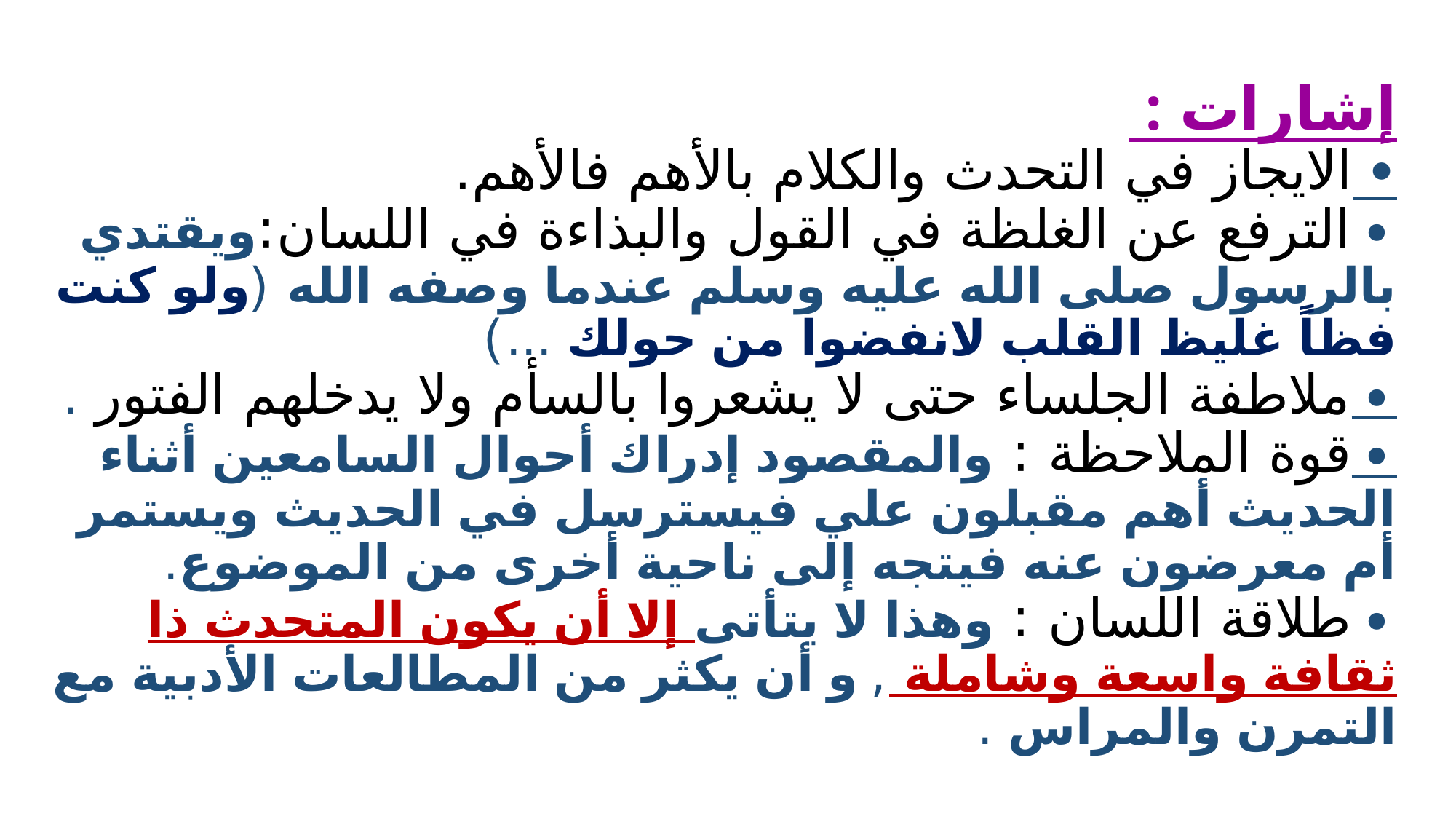

# إشارات : • الايجاز في التحدث والكلام بالأهم فالأهم. • الترفع عن الغلظة في القول والبذاءة في اللسان:ويقتدي بالرسول صلى الله عليه وسلم عندما وصفه الله (ولو كنت فظاً غليظ القلب لانفضوا من حولك ...) • ملاطفة الجلساء حتى لا يشعروا بالسأم ولا يدخلهم الفتور . • قوة الملاحظة : والمقصود إدراك أحوال السامعين أثناء الحديث أهم مقبلون علي فيسترسل في الحديث ويستمر أم معرضون عنه فيتجه إلى ناحية أخرى من الموضوع. • طلاقة اللسان : وهذا لا يتأتى إلا أن يكون المتحدث ذا ثقافة واسعة وشاملة , و أن يكثر من المطالعات الأدبية مع التمرن والمراس .